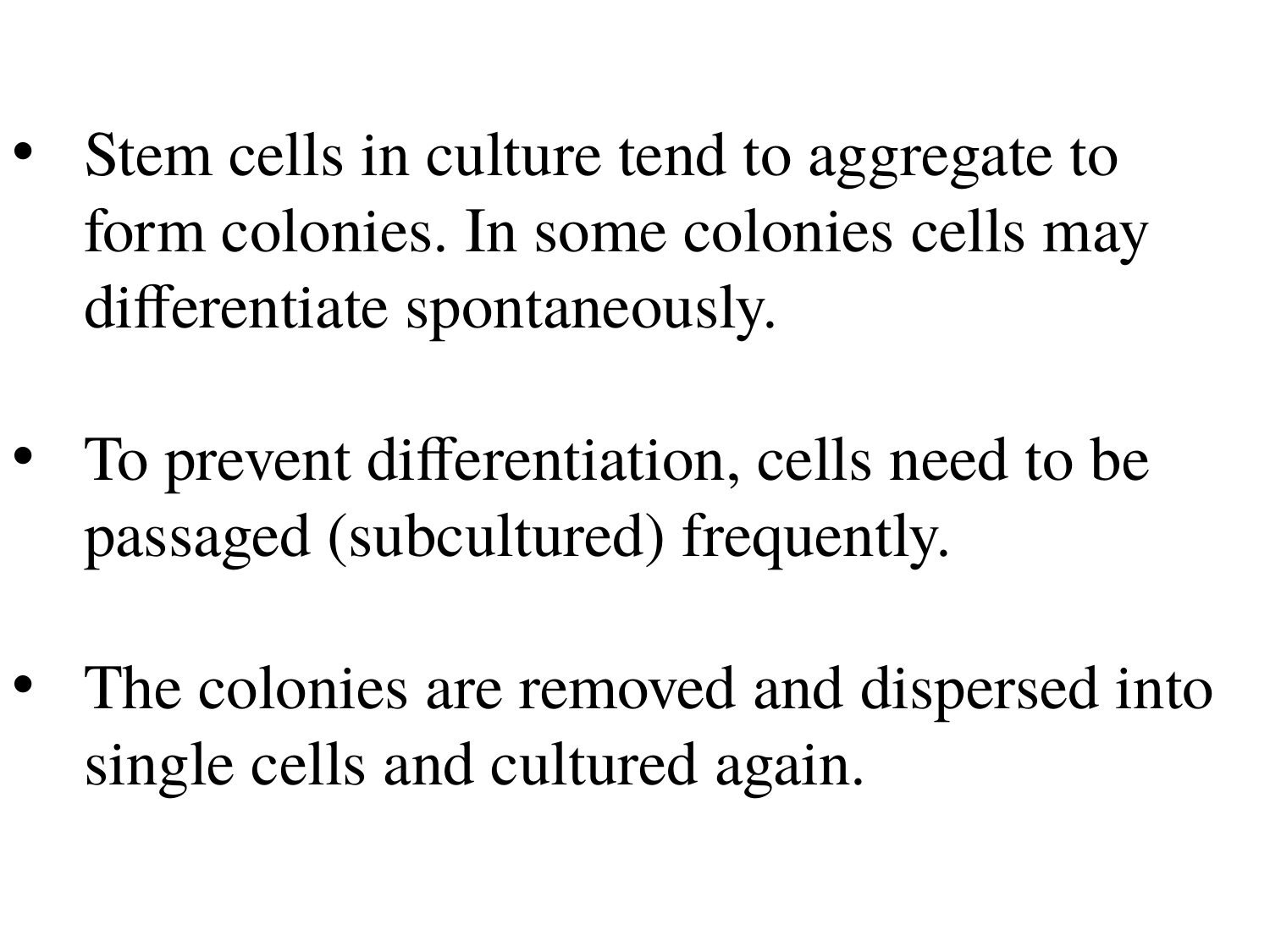

Stem cells in culture tend to aggregate to form colonies. In some colonies cells may differentiate spontaneously.

To prevent differentiation, cells need to be passaged (subcultured) frequently.

The colonies are removed and dispersed into single cells and cultured again.